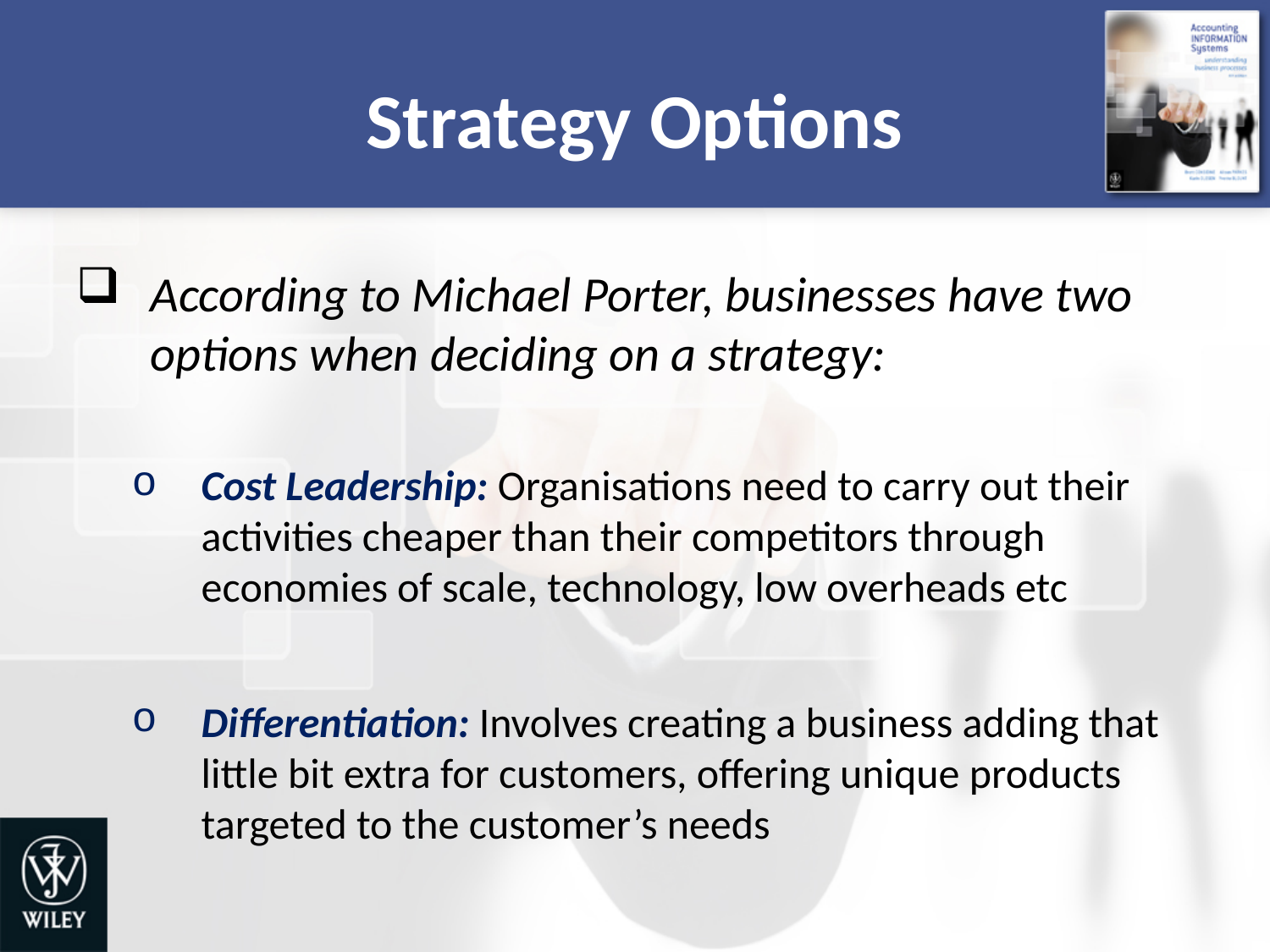

# Strategy Options
According to Michael Porter, businesses have two options when deciding on a strategy:

Cost Leadership: Organisations need to carry out their activities cheaper than their competitors through economies of scale, technology, low overheads etc

Differentiation: Involves creating a business adding that little bit extra for customers, offering unique products targeted to the customer’s needs